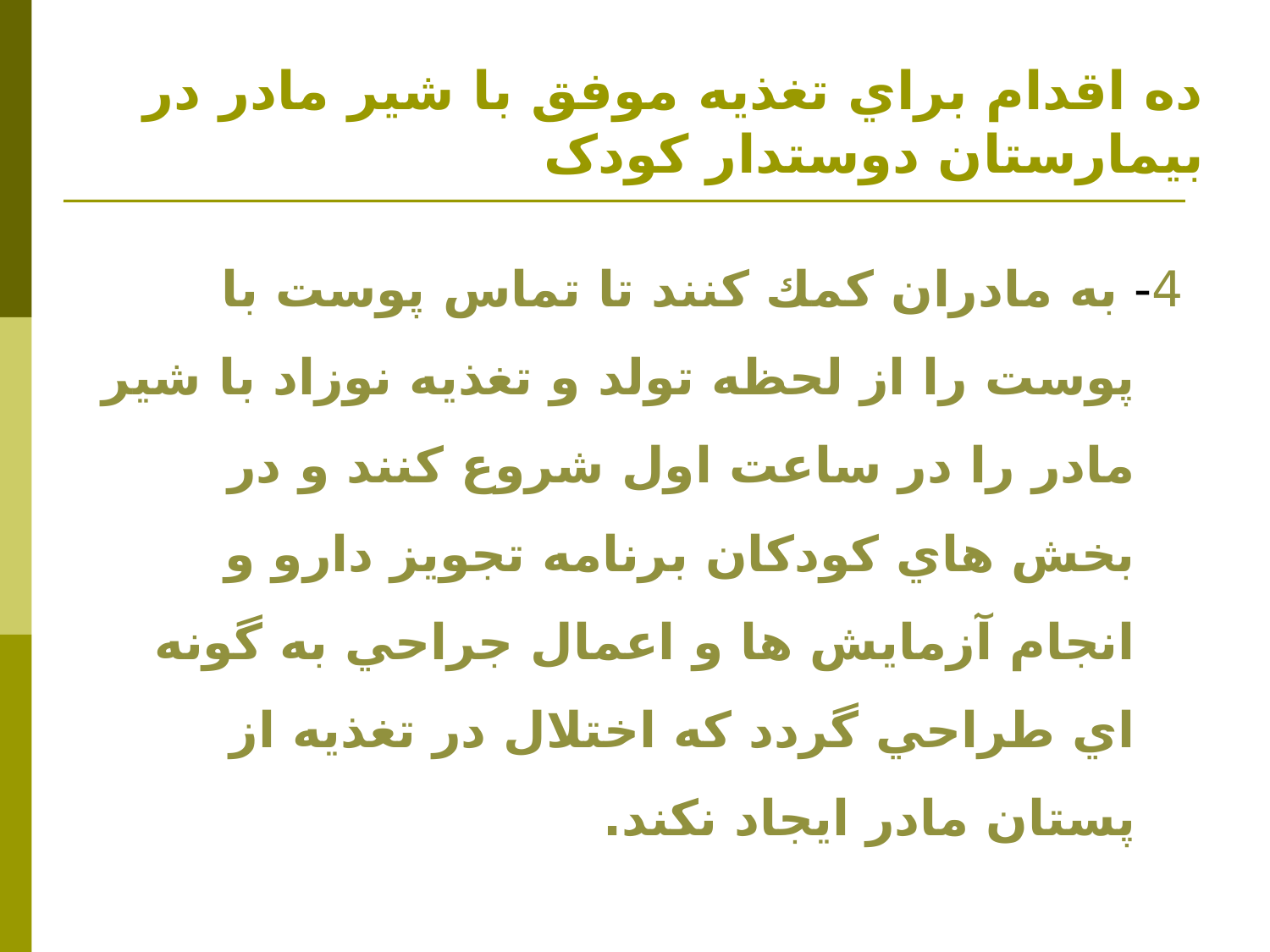

# ده اقدام براي تغذیه موفق با شیر مادر در بيمارستان دوستدار کودک
4- به مادران كمك كنند تا تماس پوست با پوست را از لحظه تولد و تغذيه نوزاد با شير مادر را در ساعت اول شروع كنند و در بخش هاي کودکان برنامه تجويز دارو و انجام آزمايش ها و اعمال جراحي به گونه اي طراحي گردد كه اختلال در تغذيه از پستان مادر ايجاد نكند.